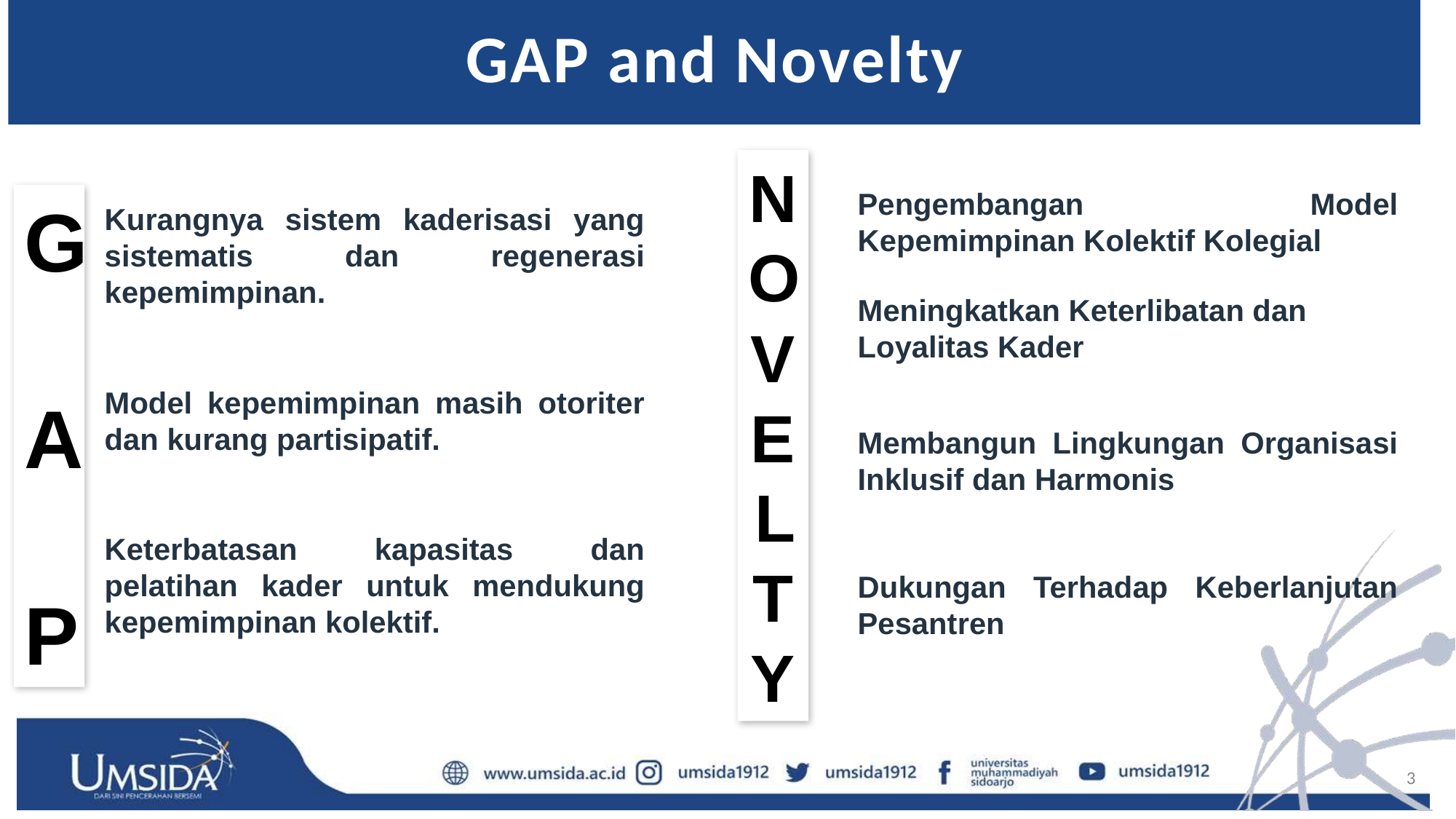

# GAP and Novelty
N
O
V
ELTY
G

A

P
Pengembangan Model Kepemimpinan Kolektif Kolegial
Kurangnya sistem kaderisasi yang sistematis dan regenerasi kepemimpinan.
Meningkatkan Keterlibatan dan Loyalitas Kader
Model kepemimpinan masih otoriter dan kurang partisipatif.
Membangun Lingkungan Organisasi Inklusif dan Harmonis
Keterbatasan kapasitas dan pelatihan kader untuk mendukung kepemimpinan kolektif.
Dukungan Terhadap Keberlanjutan Pesantren
3